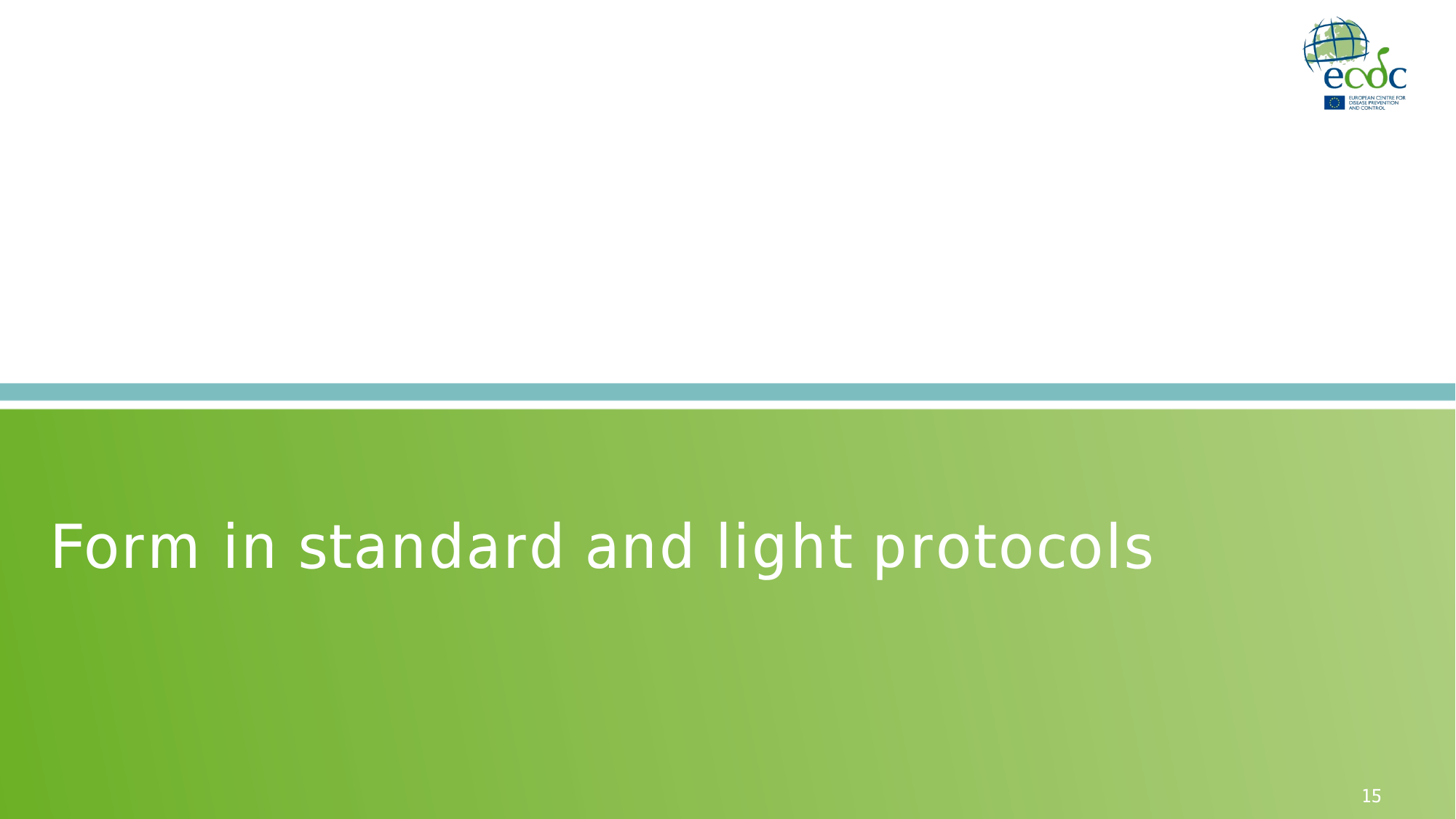

# Form in standard and light protocols
15